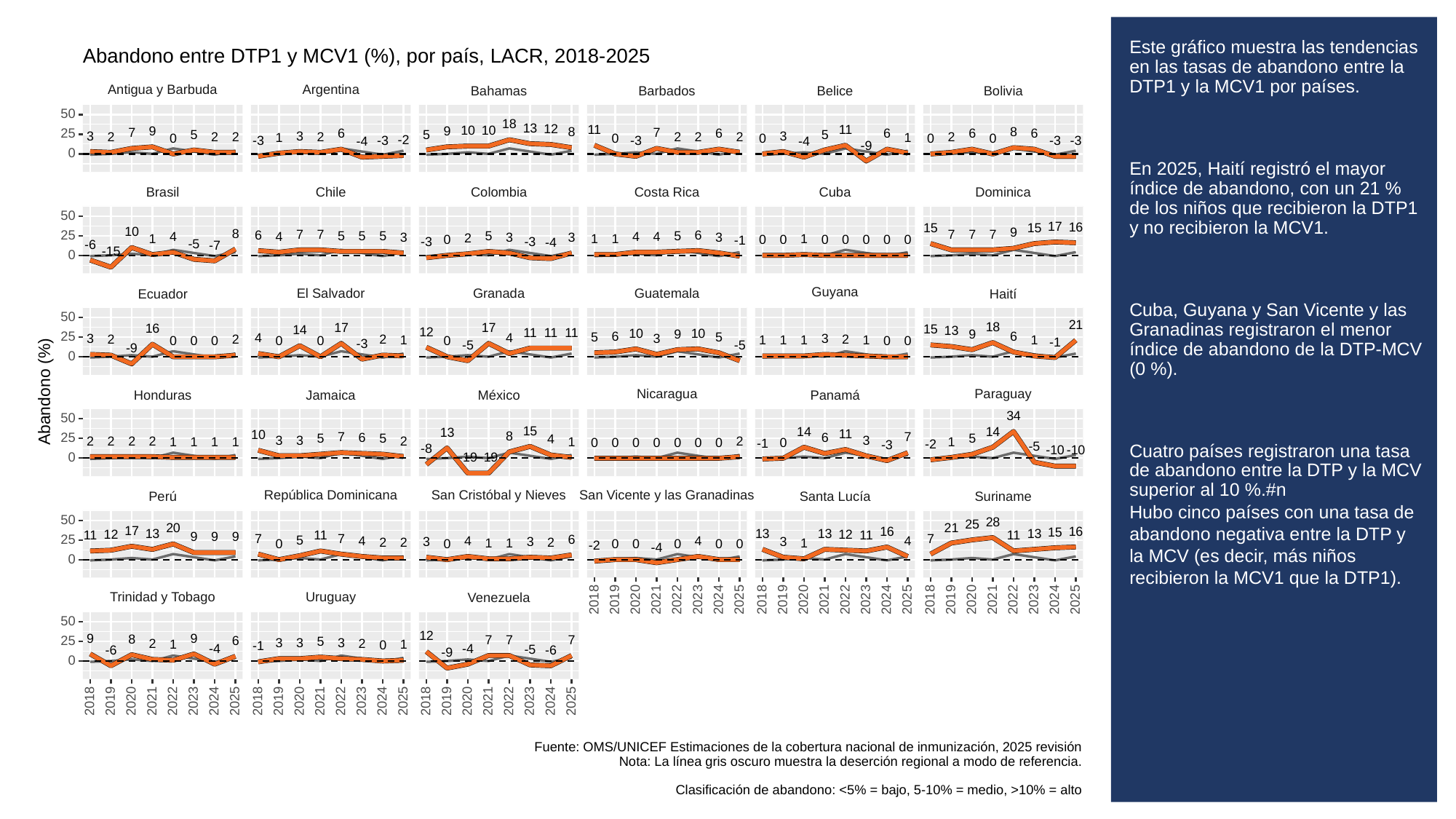

# Este gráfico muestra las tendencias en las tasas de abandono entre la DTP1 y la MCV1 por países.

En 2025, Haití registró el mayor índice de abandono, con un 21 % de los niños que recibieron la DTP1 y no recibieron la MCV1.

Cuba, Guyana y San Vicente y las Granadinas registraron el menor índice de abandono de la DTP-MCV (0 %).

Cuatro países registraron una tasa de abandono entre la DTP y la MCV superior al 10 %.#n
Hubo cinco países con una tasa de abandono negativa entre la DTP y la MCV (es decir, más niños recibieron la MCV1 que la DTP1).

Abandono entre DTP1 y MCV1 (%), por país, LACR, 2018-2025
Antigua y Barbuda
Argentina
Bahamas
Barbados
Belice
Bolivia

50

18
13

12
11
11
10
10
9
9
8
8
7
7
25
6
6
6
6
6
5
5
5
3
3
3
2
2
2
2
2
2
2
2
1
1
0
0
0
0
0

-2
-3
-3
-3
-3
-3
-4
-4

-9

0

Chile
Colombia
Costa Rica
Cuba
Brasil
Dominica

50

17
16
15
15

10
9
8
7
7
7
7
7
25
6
6
5
5
5
5
5
4
4
4
4
3
3
3
3
2
1
1
1
1
0
0
0
0
0
0
0
0

-1
-3
-3
-4
-5
-6
-7

-15

0

Guyana
El Salvador
Granada
Guatemala
Haití
Ecuador

50

21
18
17
17
16
15
14
13

12
11
11
11
10
10
9
9
25
6
6
5
5
4
4
3
3
3
2
2
2
2
1
1
1
1
1
1
0
0
0
0
0
0
0
0

-1
-3

-5
-5

-9

0

Abandono (%)
Nicaragua
Paraguay
México
Panamá
Jamaica
Honduras

34
50

15
14
14
13

11
10

8
7
7
25
6
6
5
5
5
4
3
3
3
2
2
2
2
2
2
1
1
1
1
1
1
0
0
0
0
0
0
0
0

-1
-2
-3
-5
-8
-10
-10

0
-19
-19

San Cristóbal y Nieves
San Vicente y las Granadinas
República Dominicana
Santa Lucía
Suriname
Perú

50
28
25

21
20
17
16
16
15
13
13
13
13

12
12
11
11
11
11
9
9
9
7
7
7
25
6
5
4
4
4
4
3
3
3

2
2
2
1
1
1
0
0
0
0
0
0
0

-2
-4

0

Trinidad y Tobago
Uruguay
Venezuela
2023
2023
2023
2018
2019
2020
2021
2022
2024
2025
2018
2019
2020
2021
2022
2024
2025
2018
2019
2020
2021
2022
2024
2025

50

12
9
9
8
7
7
7
25
6
5
3
3
3
2
2
1
1
0

-1
-4
-4
-5
-6
-6
-9

0

2023
2023
2023
2018
2019
2020
2021
2022
2024
2025
2018
2019
2020
2021
2022
2024
2025
2018
2019
2020
2021
2022
2024
2025
Fuente: OMS/UNICEF Estimaciones de la cobertura nacional de inmunización, 2025 revisión
Nota: La línea gris oscuro muestra la deserción regional a modo de referencia.

Clasificación de abandono: <5% = bajo, 5-10% = medio, >10% = alto